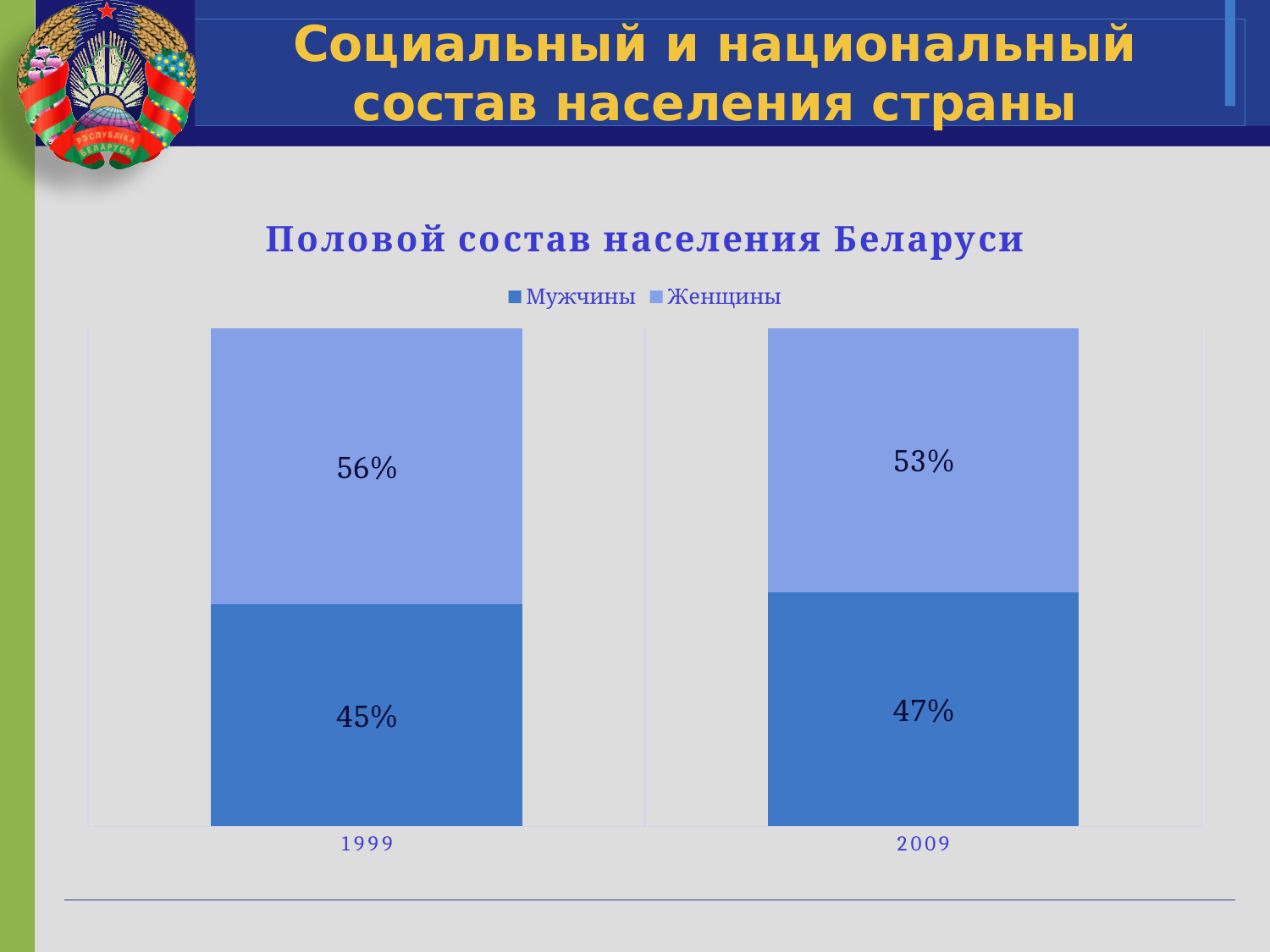

# Социальный и национальный состав населения страны

### Chart: Половой состав населения Беларуси

| Category | Мужчины | Женщины |
|---|---|---|
| 1999 | 0.445 | 0.555 |
| 2009 | 0.47 | 0.53 |